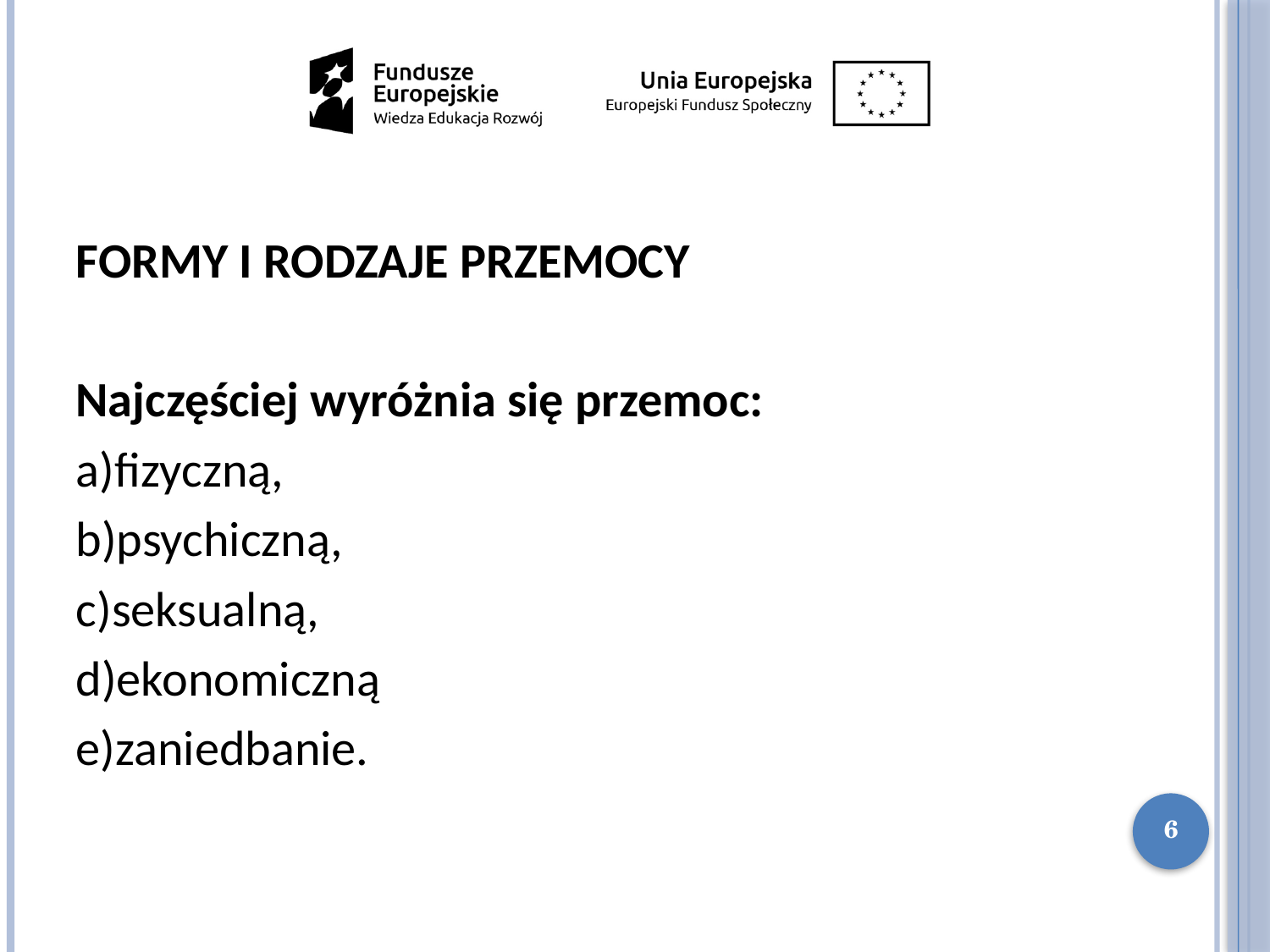

FORMY I RODZAJE PRZEMOCY

Najczęściej wyróżnia się przemoc:
a)fizyczną,
b)psychiczną,
c)seksualną,
d)ekonomiczną
e)zaniedbanie.
6